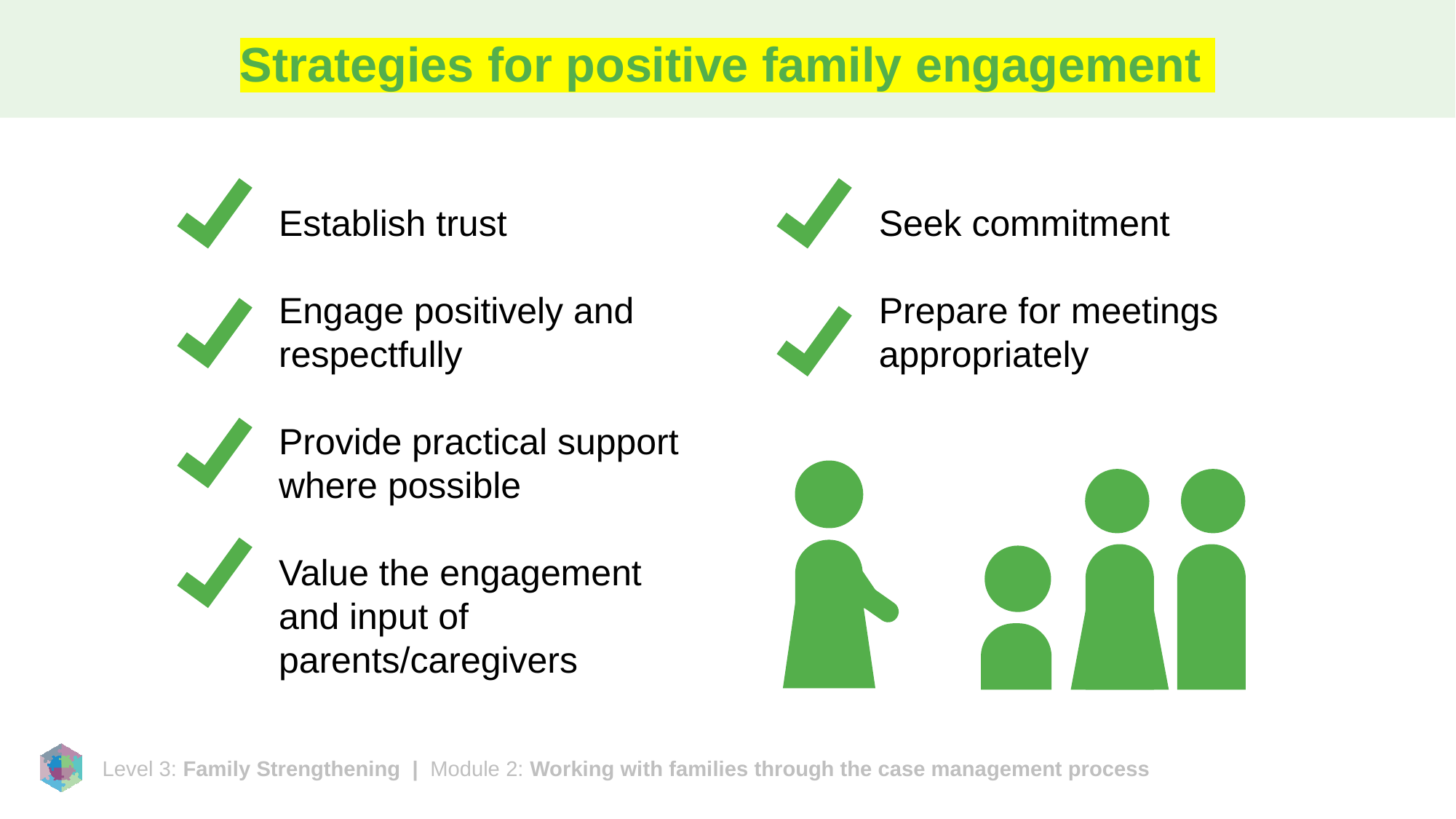

# Strategies for positive family engagement

Establish trust

Engage positively and respectfully

Provide practical support where possible

Value the engagement and input of parents/caregivers
Seek commitment

Prepare for meetings appropriately